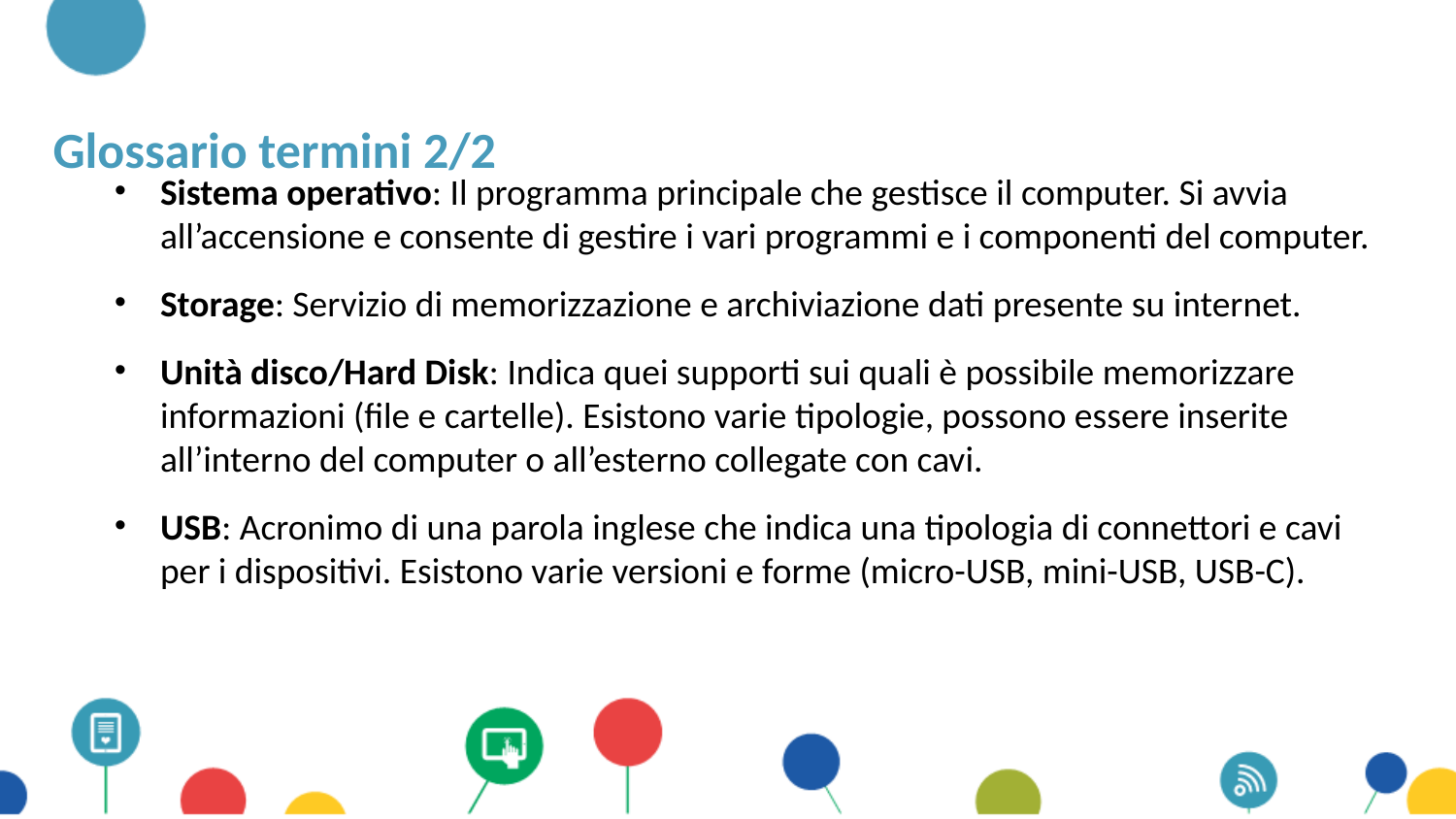

Glossario termini 2/2
Sistema operativo: Il programma principale che gestisce il computer. Si avvia all’accensione e consente di gestire i vari programmi e i componenti del computer.
Storage: Servizio di memorizzazione e archiviazione dati presente su internet.
Unità disco/Hard Disk: Indica quei supporti sui quali è possibile memorizzare informazioni (file e cartelle). Esistono varie tipologie, possono essere inserite all’interno del computer o all’esterno collegate con cavi.
USB: Acronimo di una parola inglese che indica una tipologia di connettori e cavi per i dispositivi. Esistono varie versioni e forme (micro-USB, mini-USB, USB-C).